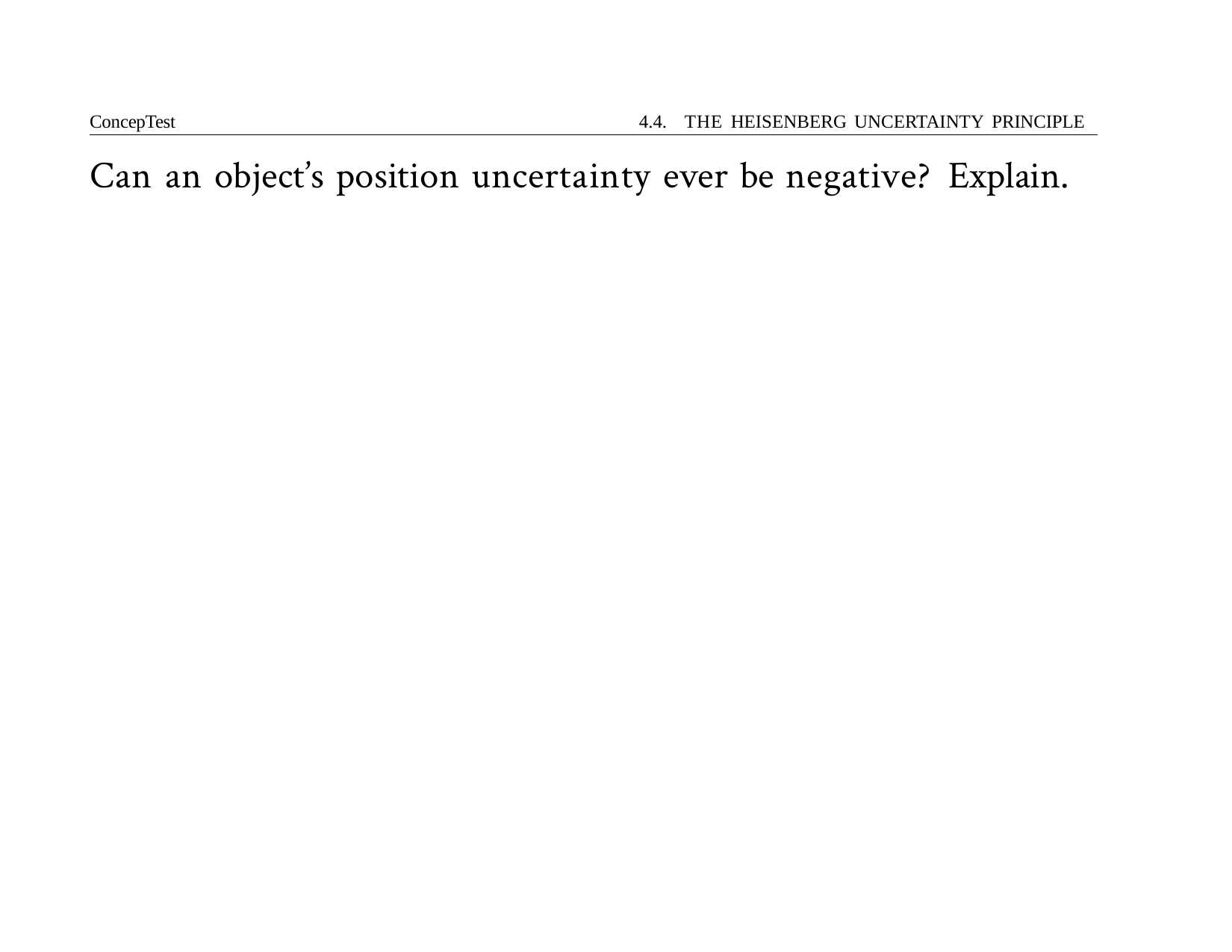

ConcepTest	4.4.  THE HEISENBERG UNCERTAINTY PRINCIPLE

# Can an object’s position uncertainty ever be negative?	Explain.